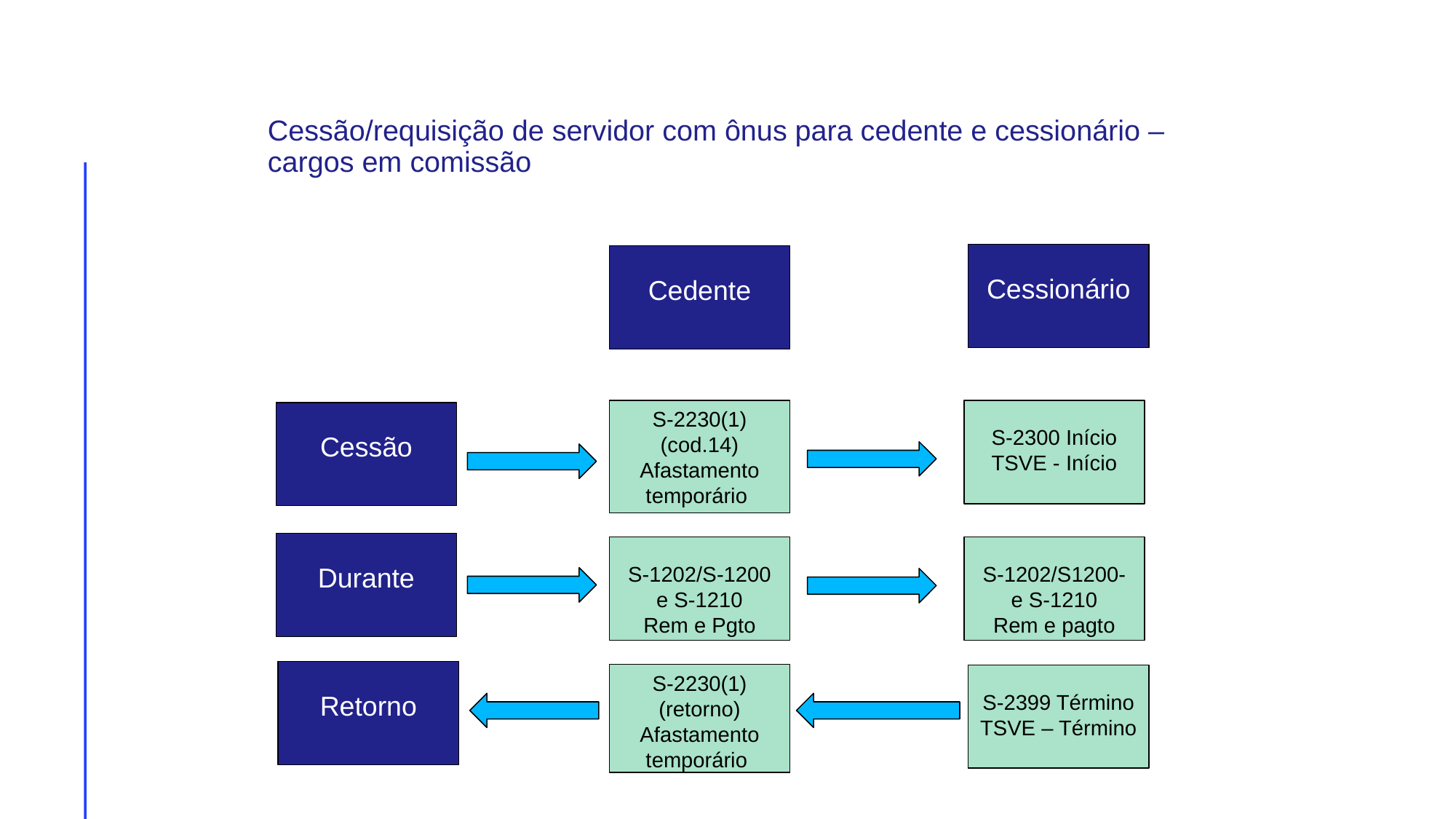

Cessão/requisição de servidor com ônus para cedente e cessionário – cargos em comissão

Cessionário

Cedente
S-2230(1) (cod.14)
Afastamento temporário

S-2300 Início
TSVE - Início

Cessão

Durante

S-1202/S-1200 e S-1210
Rem e Pgto

S-1202/S1200- e S-1210
Rem e pagto

Retorno
S-2230(1) (retorno)
Afastamento temporário

S-2399 Término
TSVE – Término